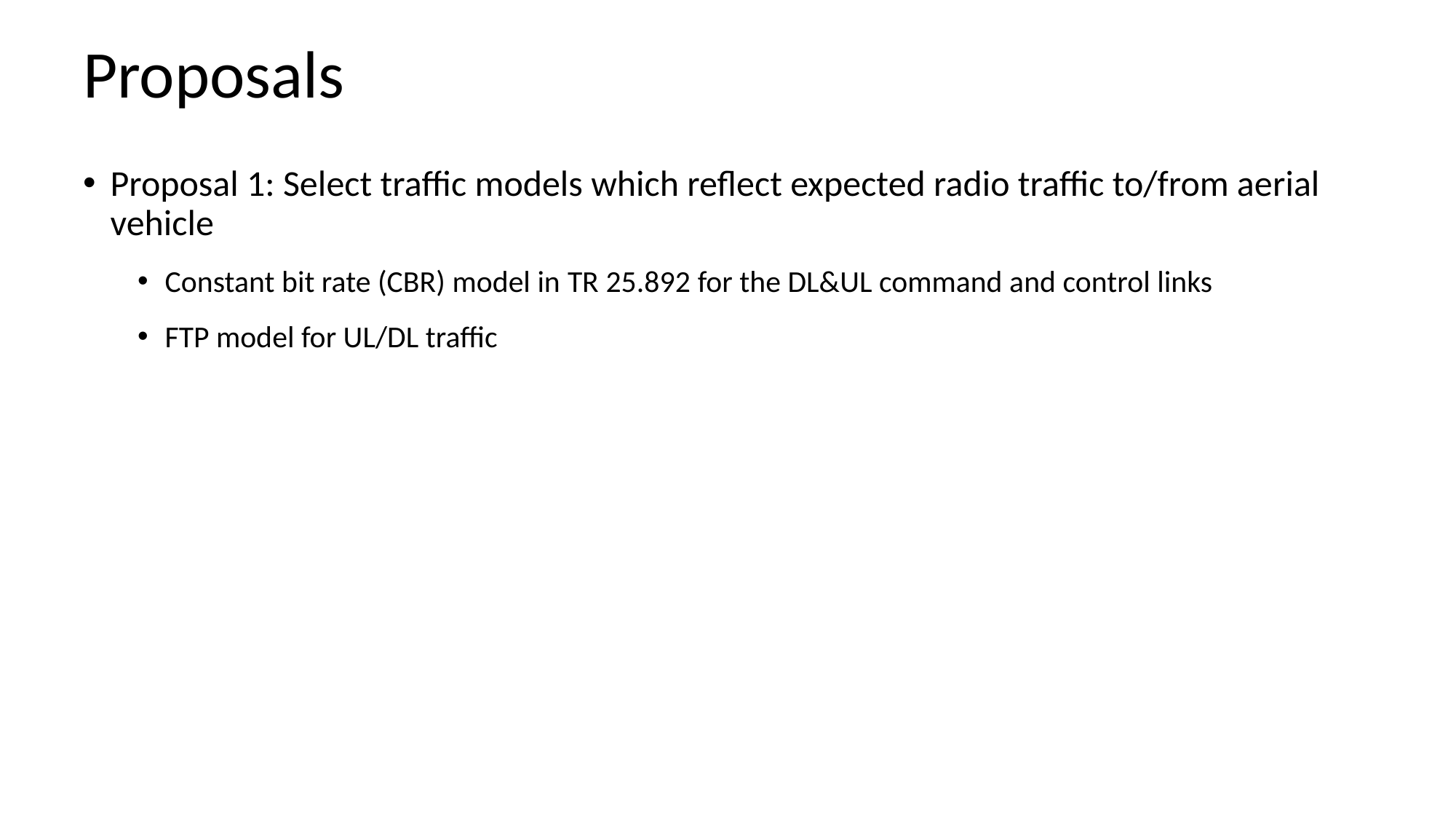

# Proposals
Proposal 1: Select traffic models which reflect expected radio traffic to/from aerial vehicle
Constant bit rate (CBR) model in TR 25.892 for the DL&UL command and control links
FTP model for UL/DL traffic